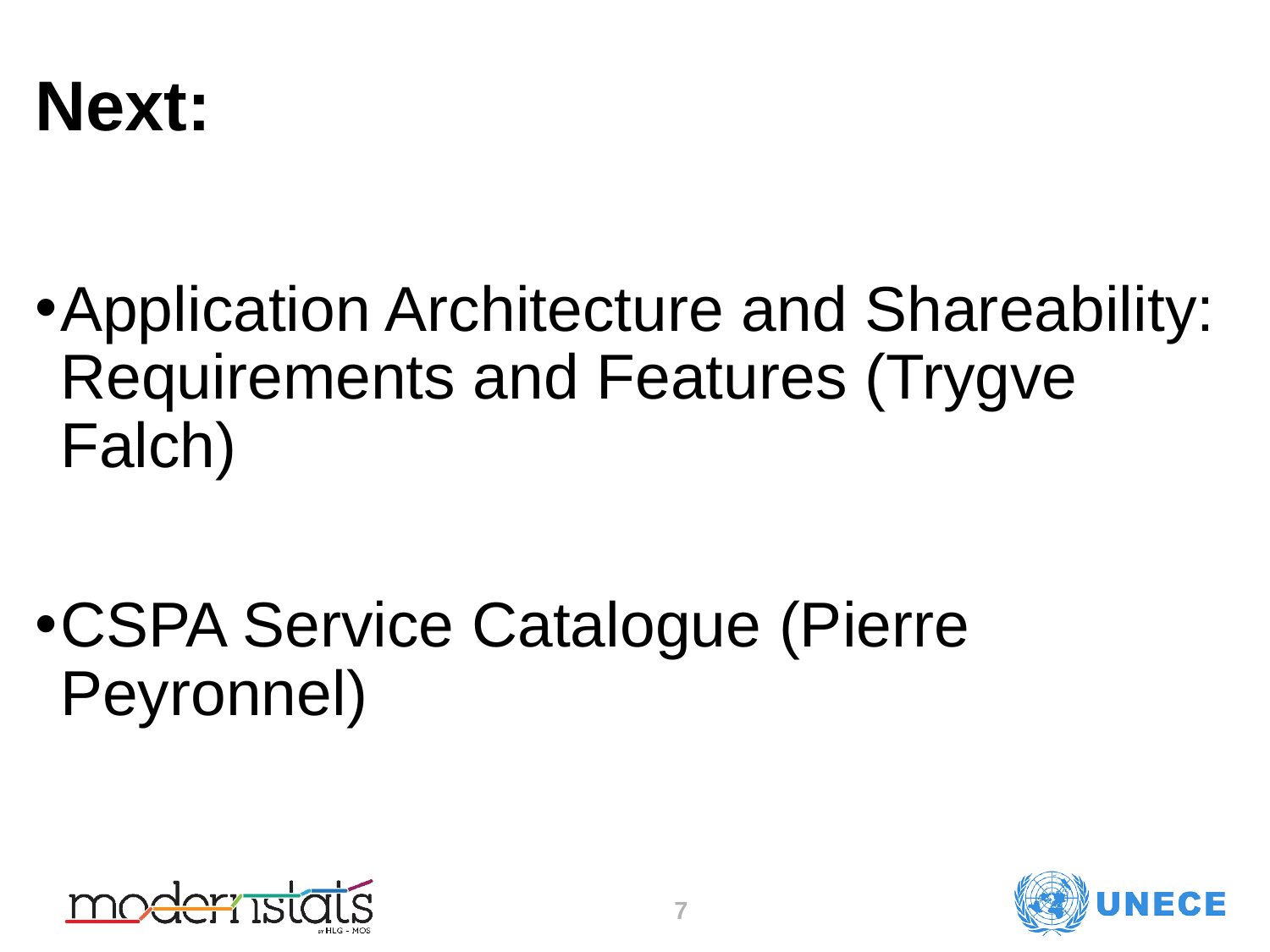

# Next:
Application Architecture and Shareability: Requirements and Features (Trygve Falch)

CSPA Service Catalogue (Pierre Peyronnel)
7